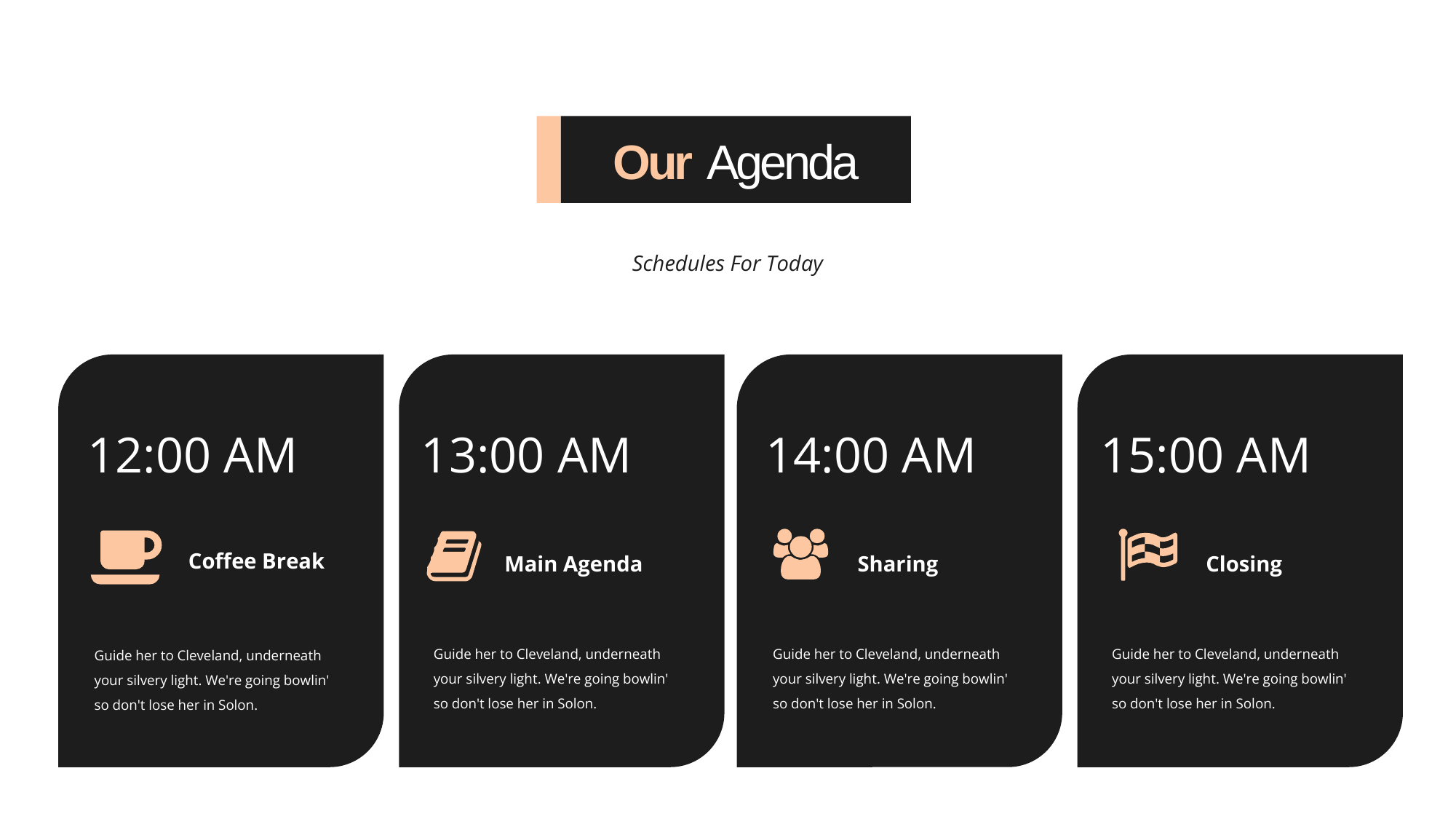

Our Agenda
Schedules For Today

12:00 AM
13:00 AM
14:00 AM
15:00 AM

Coffee Break

Sharing
Closing
Main Agenda
Guide her to Cleveland, underneath your silvery light. We're going bowlin' so don't lose her in Solon.
Guide her to Cleveland, underneath your silvery light. We're going bowlin' so don't lose her in Solon.
Guide her to Cleveland, underneath your silvery light. We're going bowlin' so don't lose her in Solon.
Guide her to Cleveland, underneath your silvery light. We're going bowlin' so don't lose her in Solon.